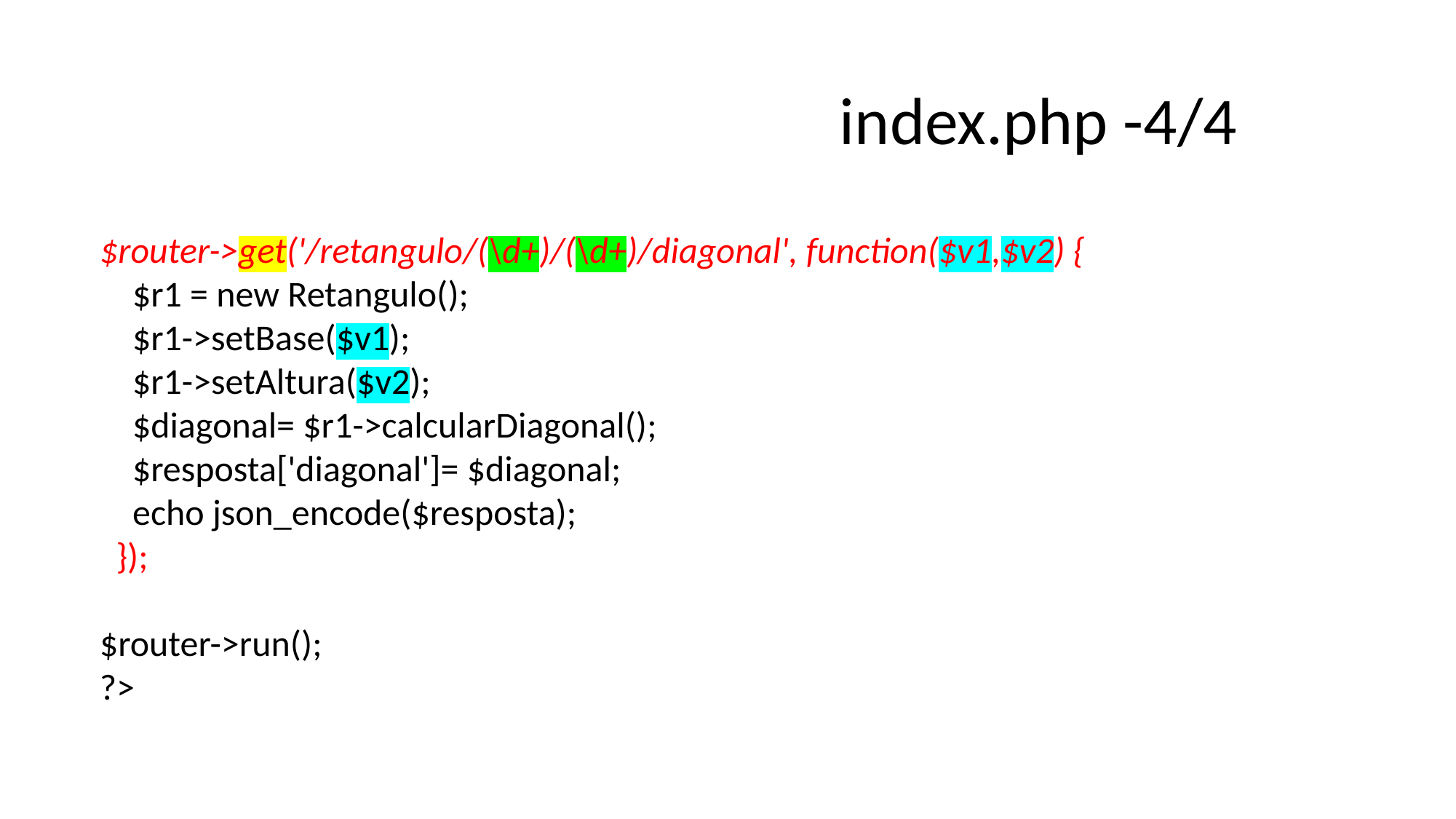

# index.php -4/4
$router->get('/retangulo/(\d+)/(\d+)/diagonal', function($v1,$v2) {
    $r1 = new Retangulo();
    $r1->setBase($v1);
    $r1->setAltura($v2);
    $diagonal= $r1->calcularDiagonal();
    $resposta['diagonal']= $diagonal;
    echo json_encode($resposta);
  });

$router->run();
?>